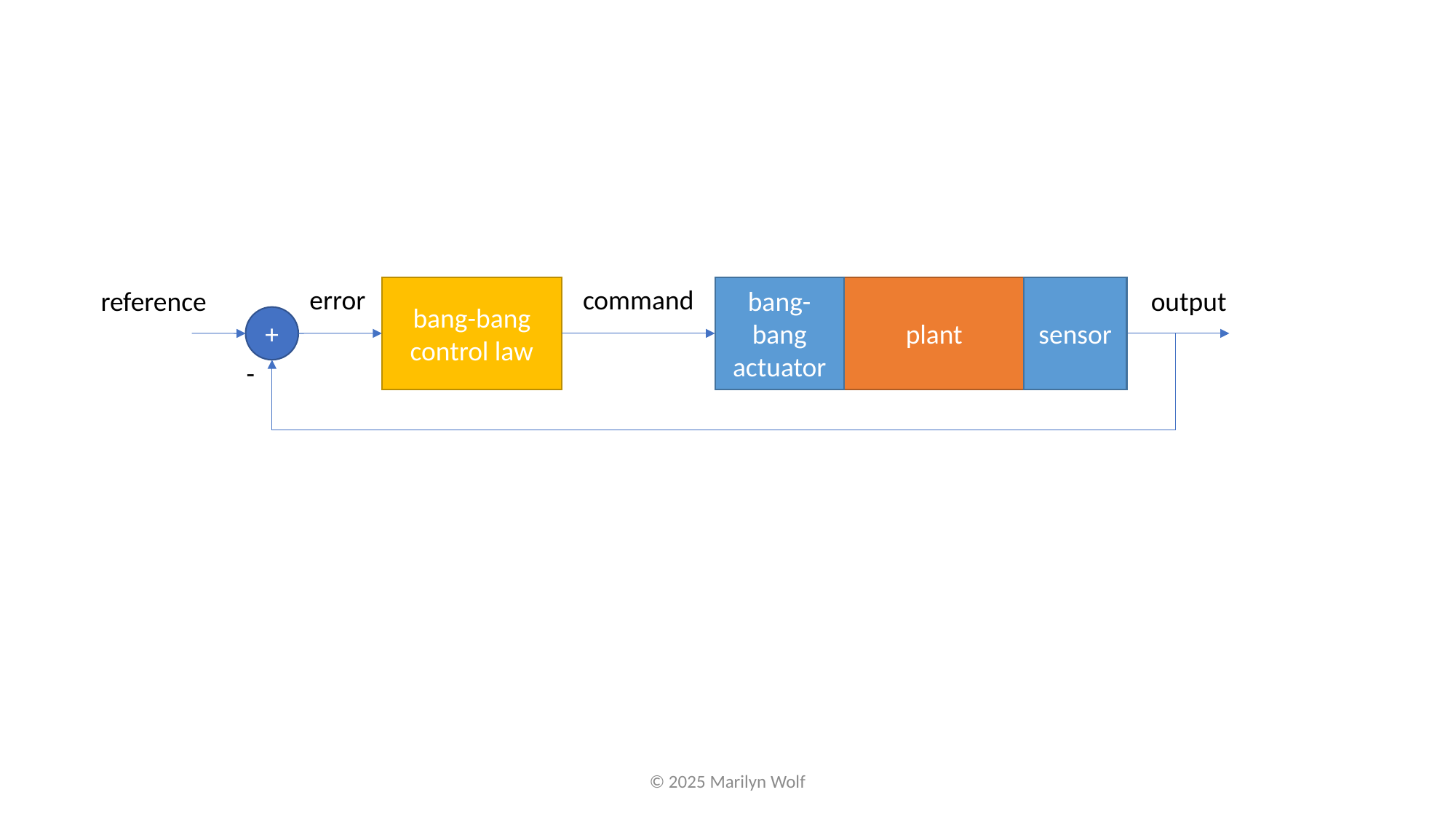

error
bang-bang control law
command
sensor
plant
bang-bang actuator
reference
output
+
-
© 2025 Marilyn Wolf